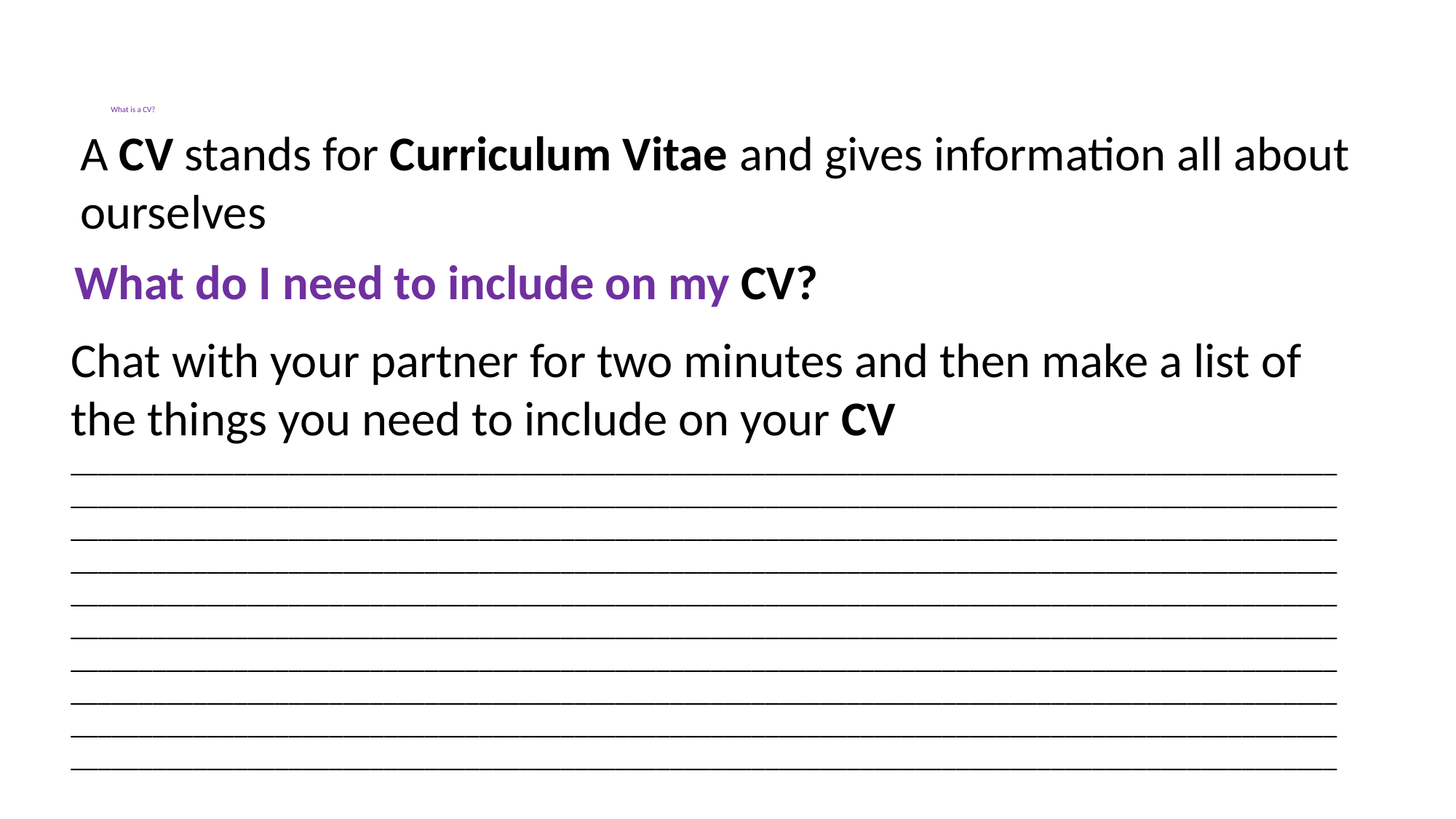

# What is a CV?
A CV stands for Curriculum Vitae and gives information all about ourselves
What do I need to include on my CV?

Chat with your partner for two minutes and then make a list of the things you need to include on your CV
__________________________________________________________________________________________________________________________________________________________________________________________________________________________________________________________________________________________________________________________________________________________________________________________________________________________________________________________________________________________________________________________________________________________________________________________________________________________________________________________________________________________________________________________________________________________________________________________________________________________________________________________________________________________________________________________________________________________________